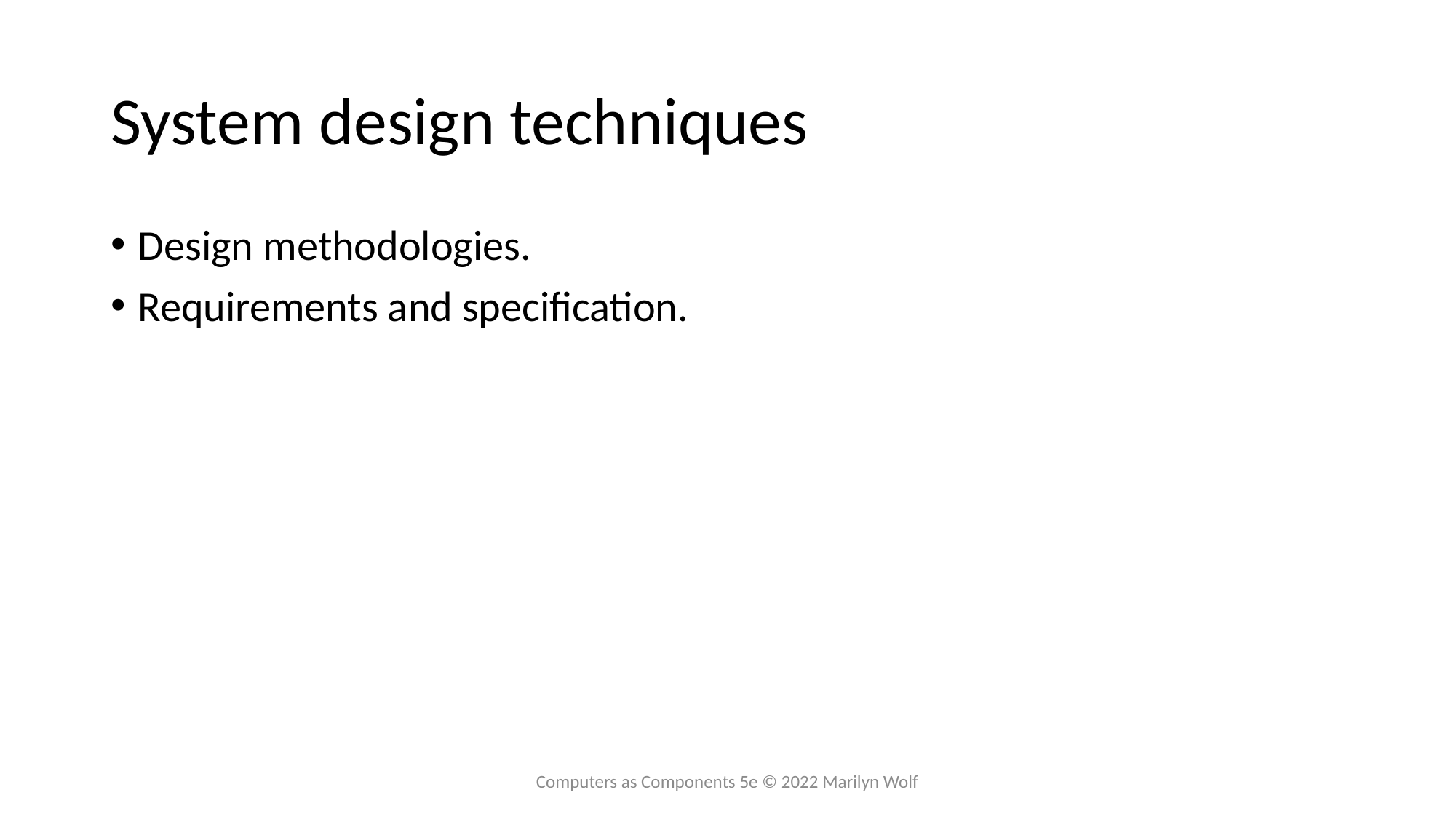

# System design techniques
Design methodologies.
Requirements and specification.
Computers as Components 5e © 2022 Marilyn Wolf